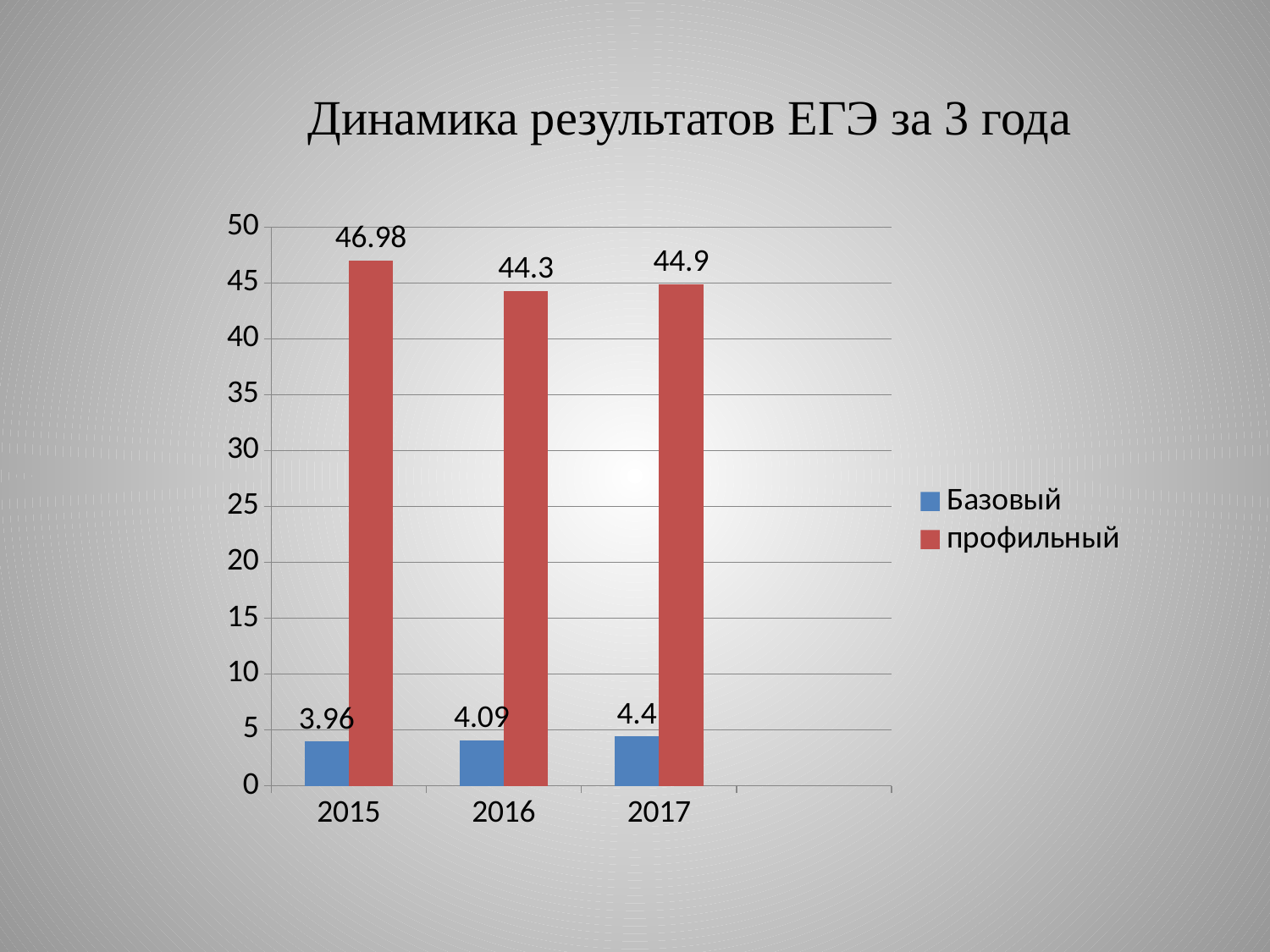

Динамика результатов ЕГЭ за 3 года

[unsupported chart]